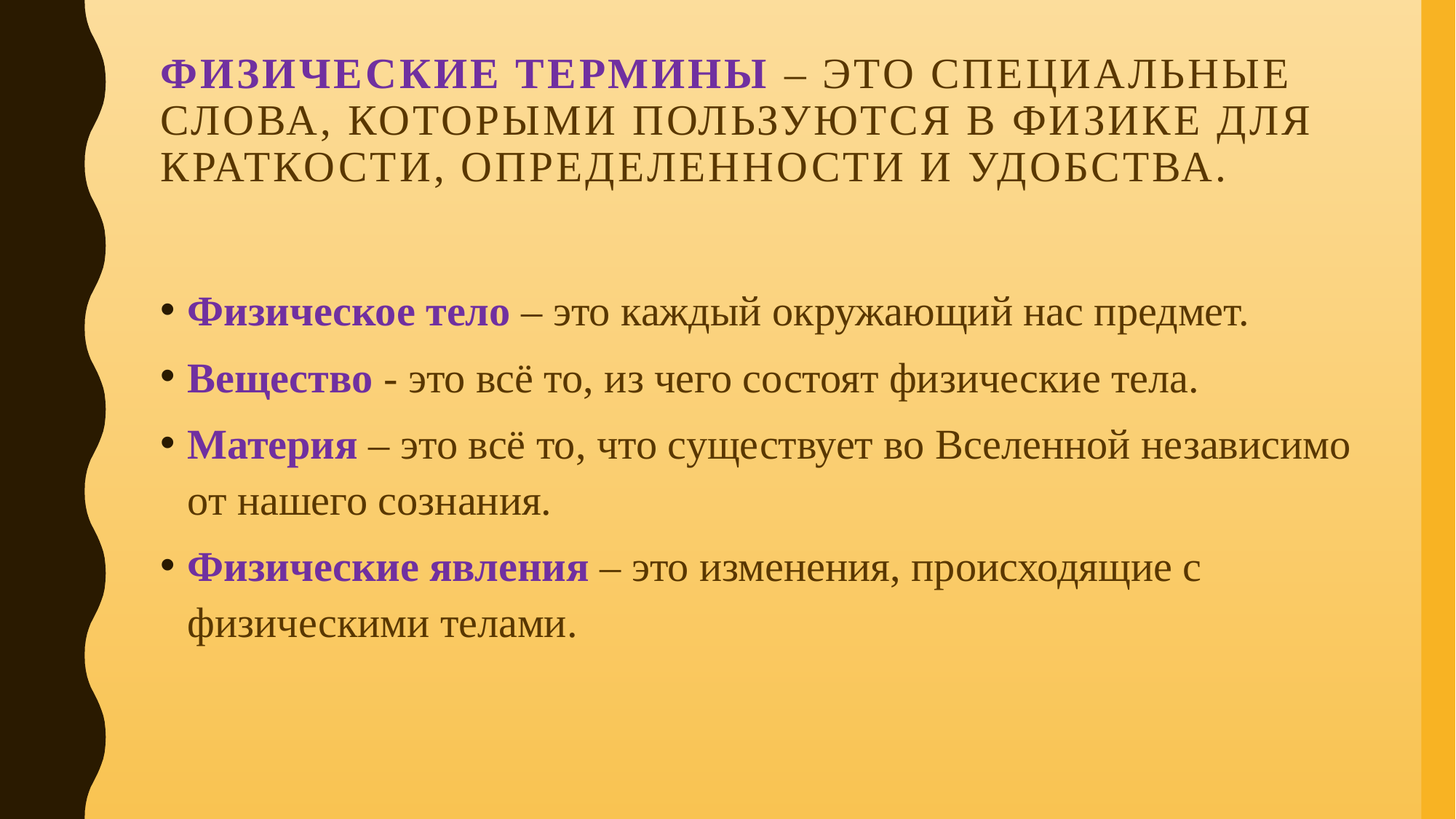

# Физические термины – это специальные слова, которыми пользуются в физике для краткости, определенности и удобства.
Физическое тело – это каждый окружающий нас предмет.
Вещество - это всё то, из чего состоят физические тела.
Материя – это всё то, что существует во Вселенной независимо от нашего сознания.
Физические явления – это изменения, происходящие с физическими телами.